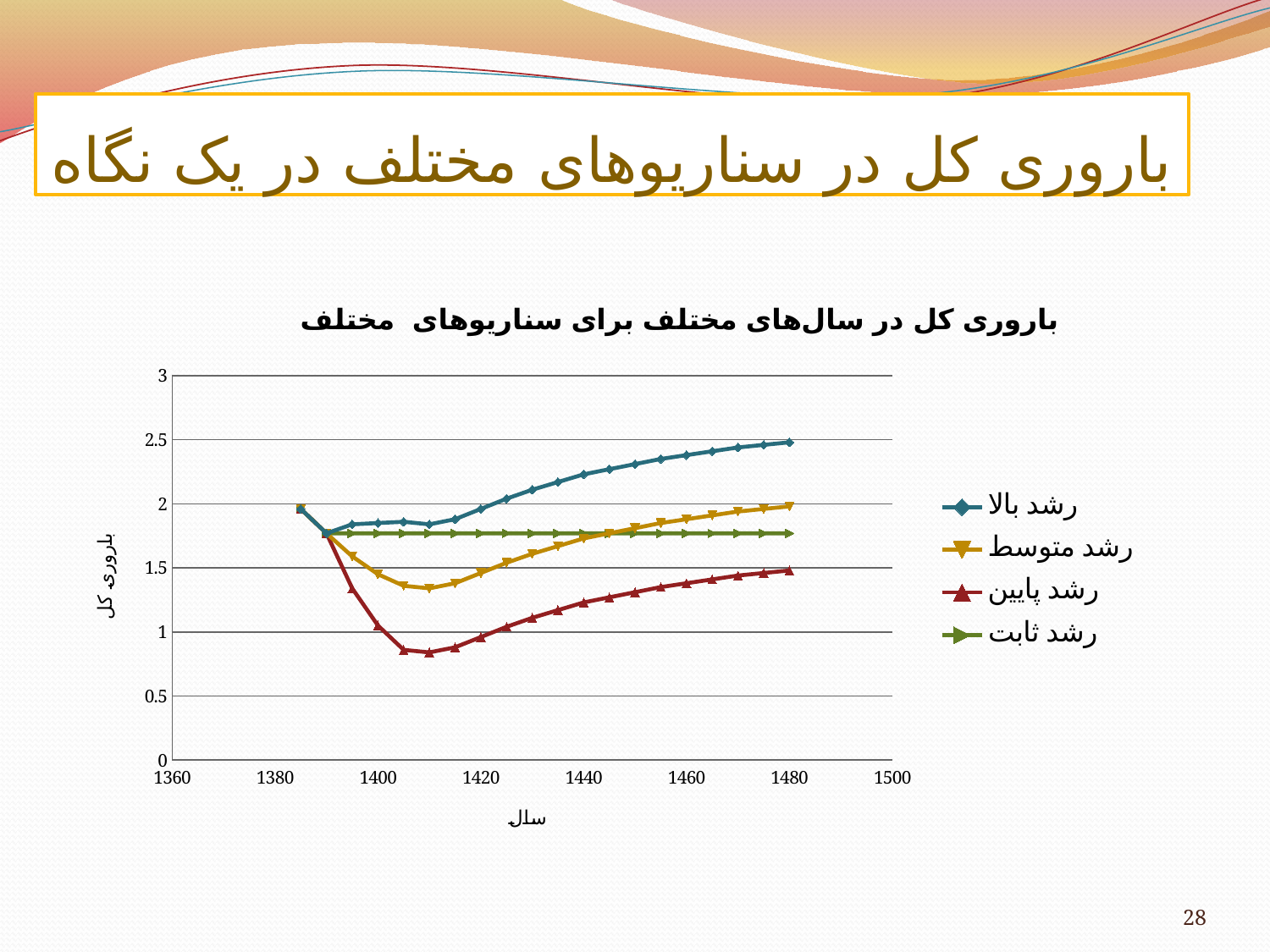

# باروری کل در سناریوهای مختلف در یک نگاه

### Chart: باروری کل در سال‌های مختلف برای سناریوهای  مختلف

| Category |  |  |  |  |
|---|---|---|---|---|
28